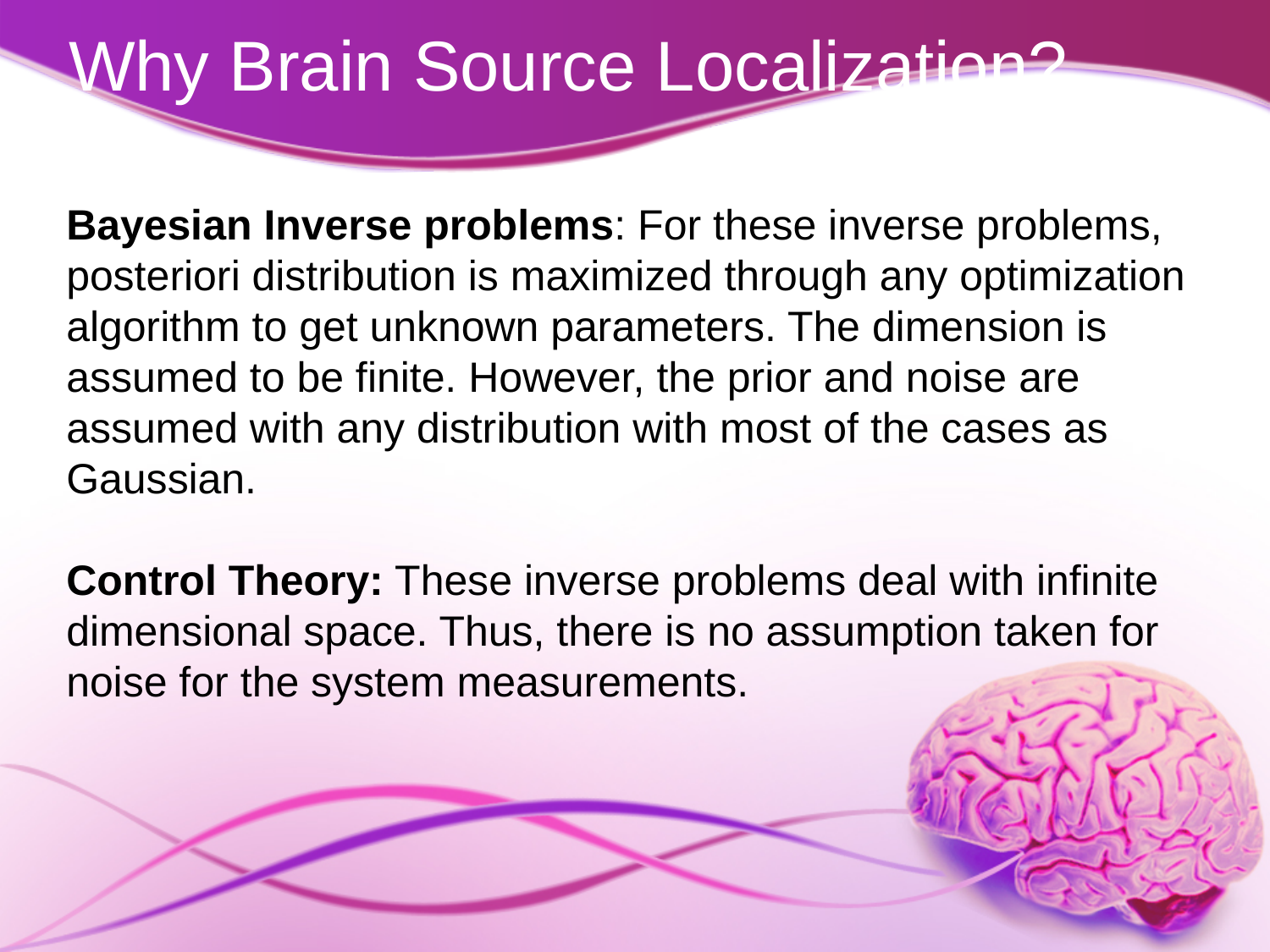

# Why Brain Source Localization?

Bayesian Inverse problems: For these inverse problems, posteriori distribution is maximized through any optimization algorithm to get unknown parameters. The dimension is assumed to be finite. However, the prior and noise are assumed with any distribution with most of the cases as Gaussian.

Control Theory: These inverse problems deal with infinite dimensional space. Thus, there is no assumption taken for noise for the system measurements.